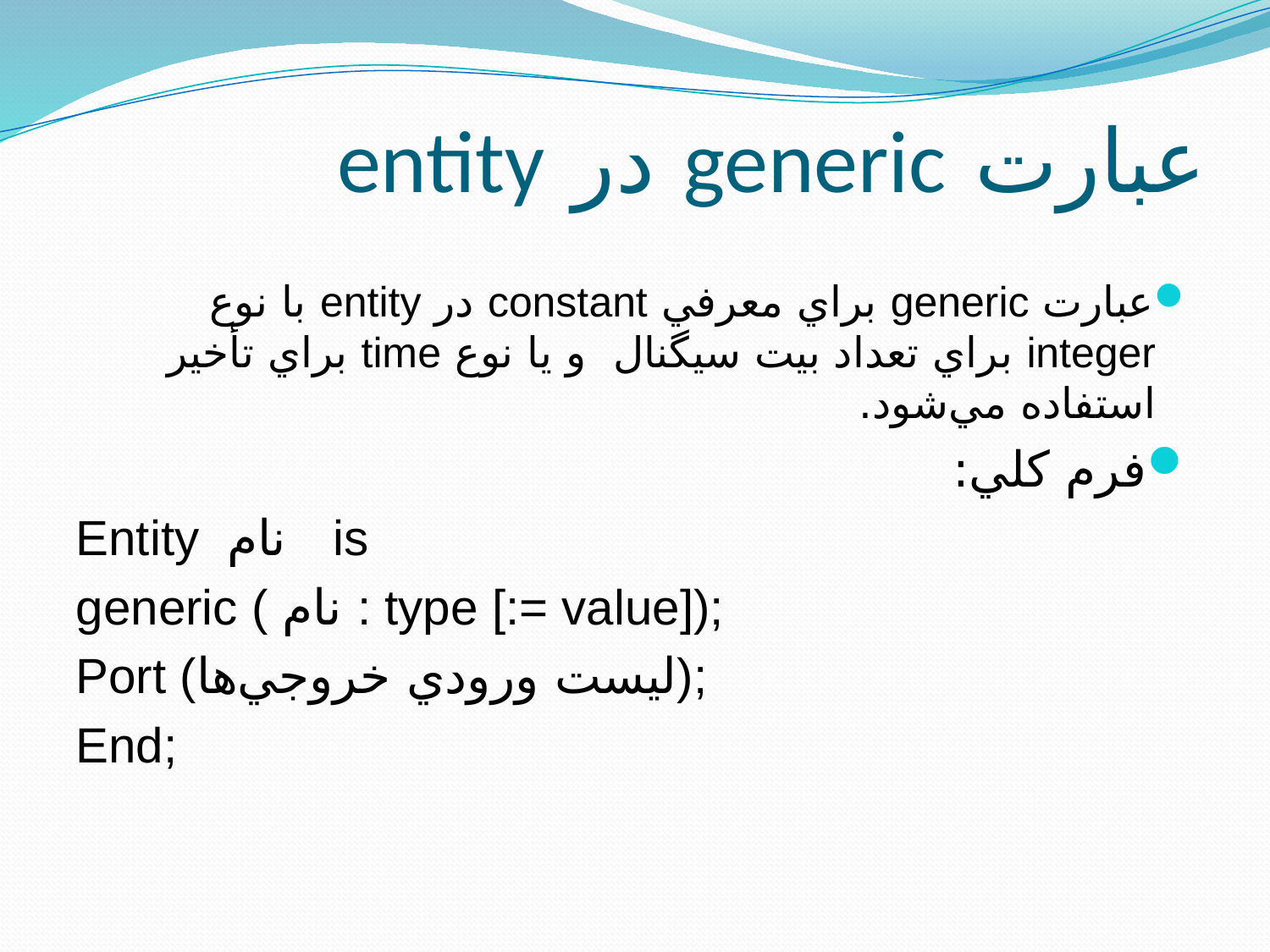

# عبارت generic در entity
عبارت generic براي معرفي constant در entity با نوع integer براي تعداد بيت سيگنال  و يا نوع time براي تأخير استفاده مي‌شود.
فرم کلي:
Entity  نام   is
generic ( نام : type [:= value]);
Port (ليست ورودي خروجي‌ها);
End;